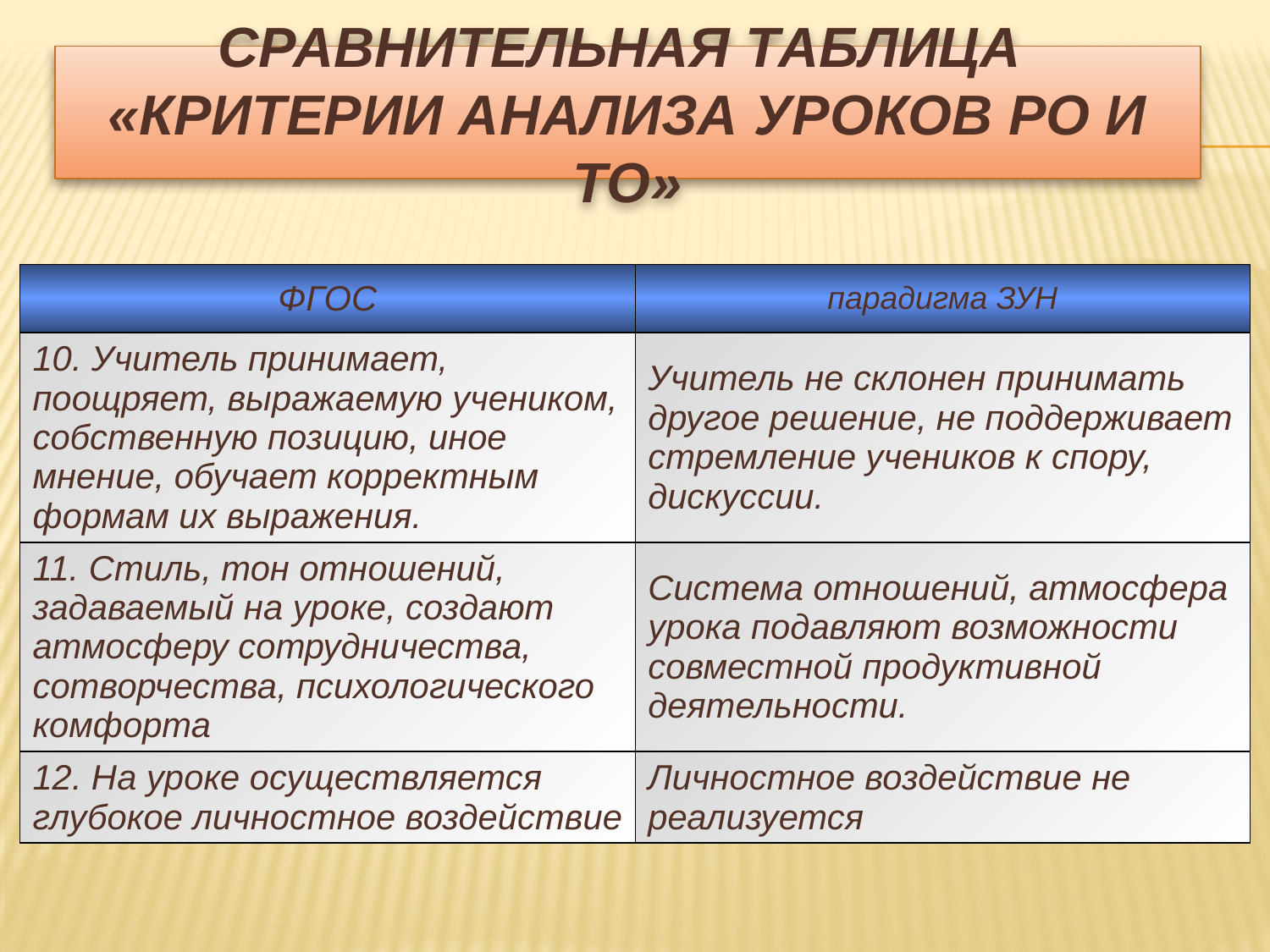

# Сравнительная таблица «Критерии анализа уроков РО и ТО»
| ФГОС | парадигма ЗУН |
| --- | --- |
| 10. Учитель принимает, поощряет, выражаемую учеником, собственную позицию, иное мнение, обучает корректным формам их выражения. | Учитель не склонен принимать другое решение, не поддерживает стремление учеников к спору, дискуссии. |
| 11. Стиль, тон отношений, задаваемый на уроке, создают атмосферу сотрудничества, сотворчества, психологического комфорта | Система отношений, атмосфера урока подавляют возможности совместной продуктивной деятельности. |
| 12. На уроке осуществляется глубокое личностное воздействие | Личностное воздействие не реализуется |